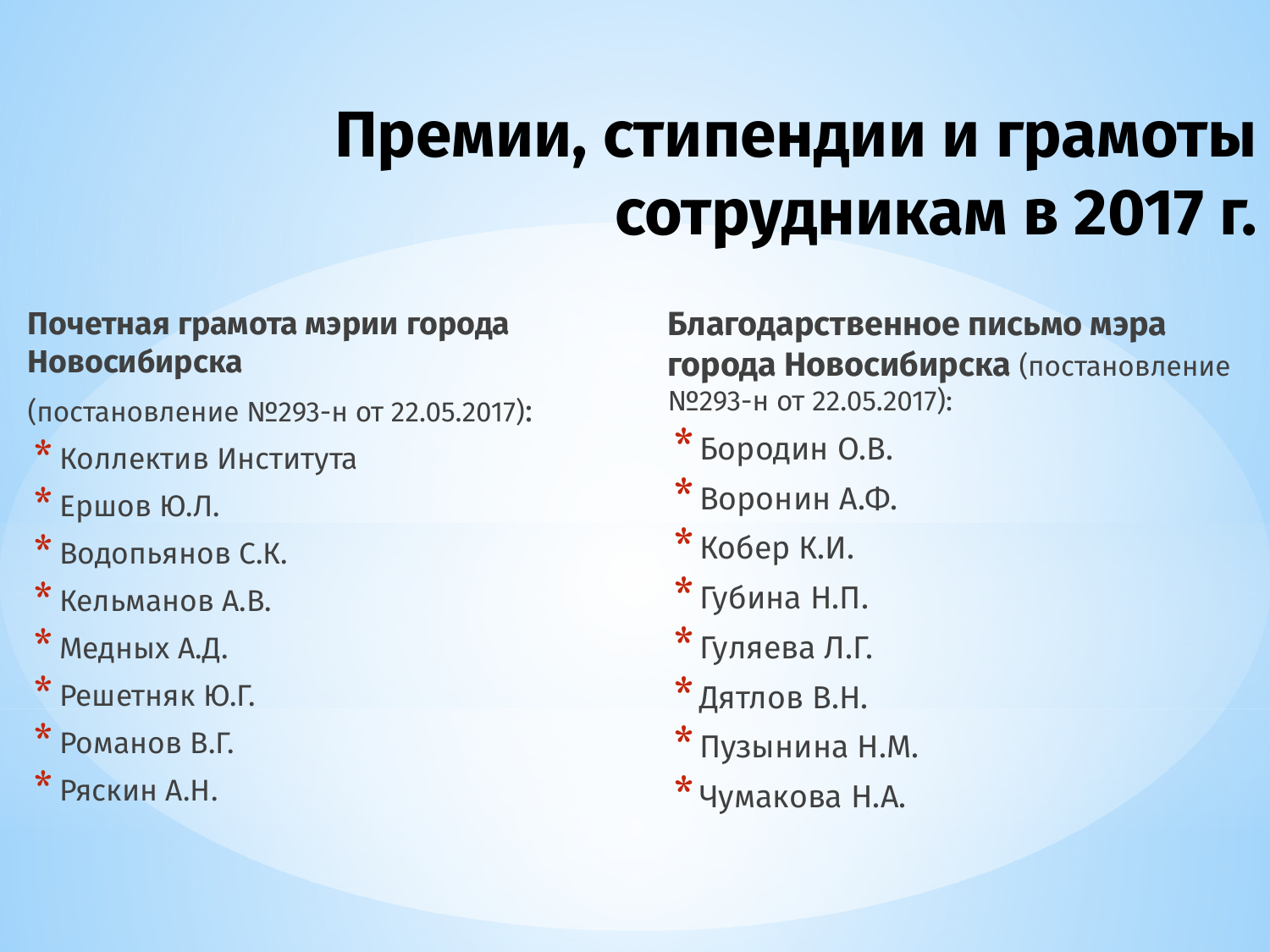

# Премии, стипендии и грамоты сотрудникам в 2017 г.
Почетная грамота мэрии города Новосибирска
(постановление №293-н от 22.05.2017):
Коллектив Института
Ершов Ю.Л.
Водопьянов С.К.
Кельманов А.В.
Медных А.Д.
Решетняк Ю.Г.
Романов В.Г.
Ряскин А.Н.

Благодарственное письмо мэра города Новосибирска (постановление №293-н от 22.05.2017):
Бородин О.В.
Воронин А.Ф.
Кобер К.И.
Губина Н.П.
Гуляева Л.Г.
Дятлов В.Н.
Пузынина Н.М.
Чумакова Н.А.